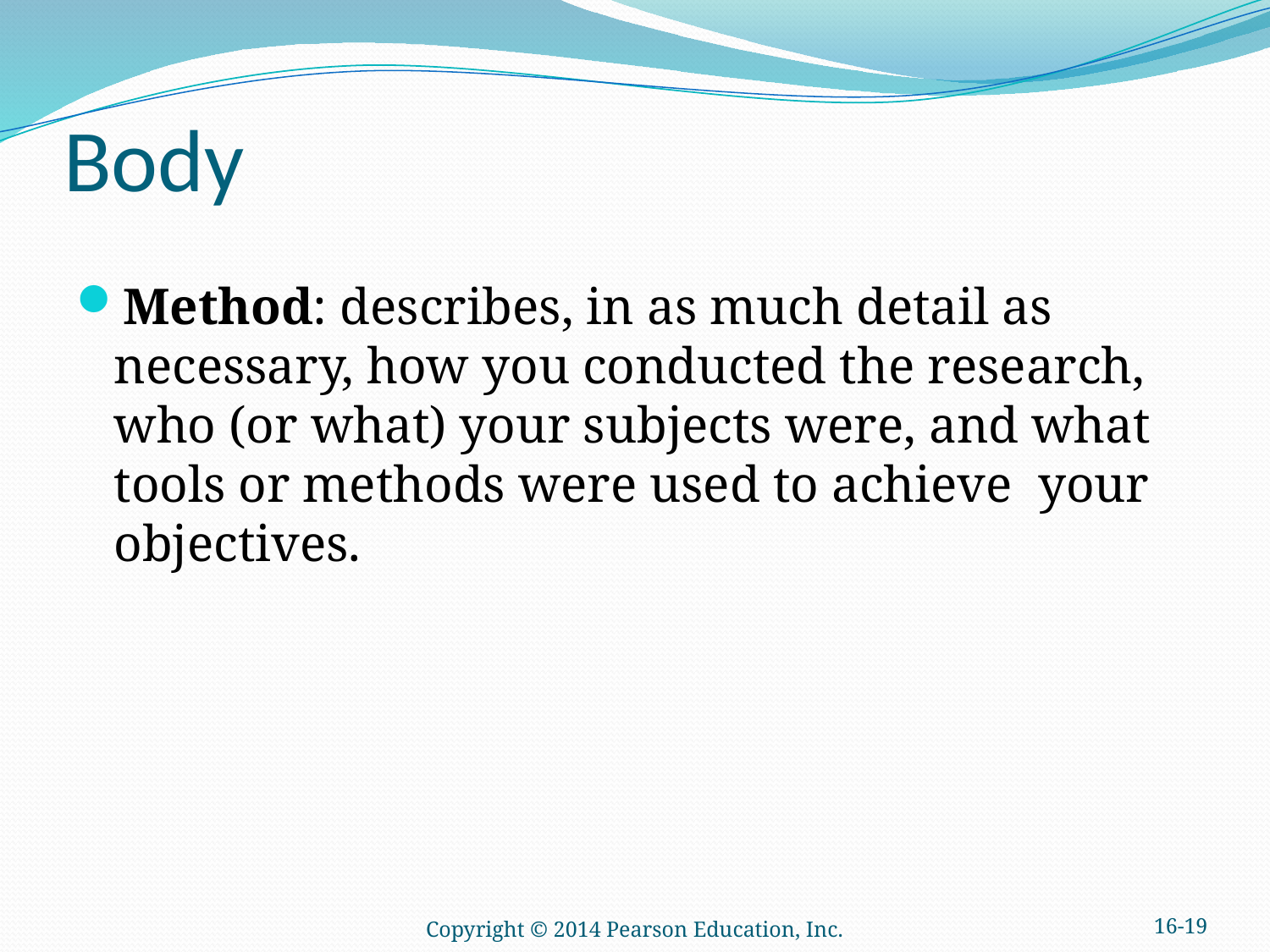

# Body
Method: describes, in as much detail as necessary, how you conducted the research, who (or what) your subjects were, and what tools or methods were used to achieve  your objectives.